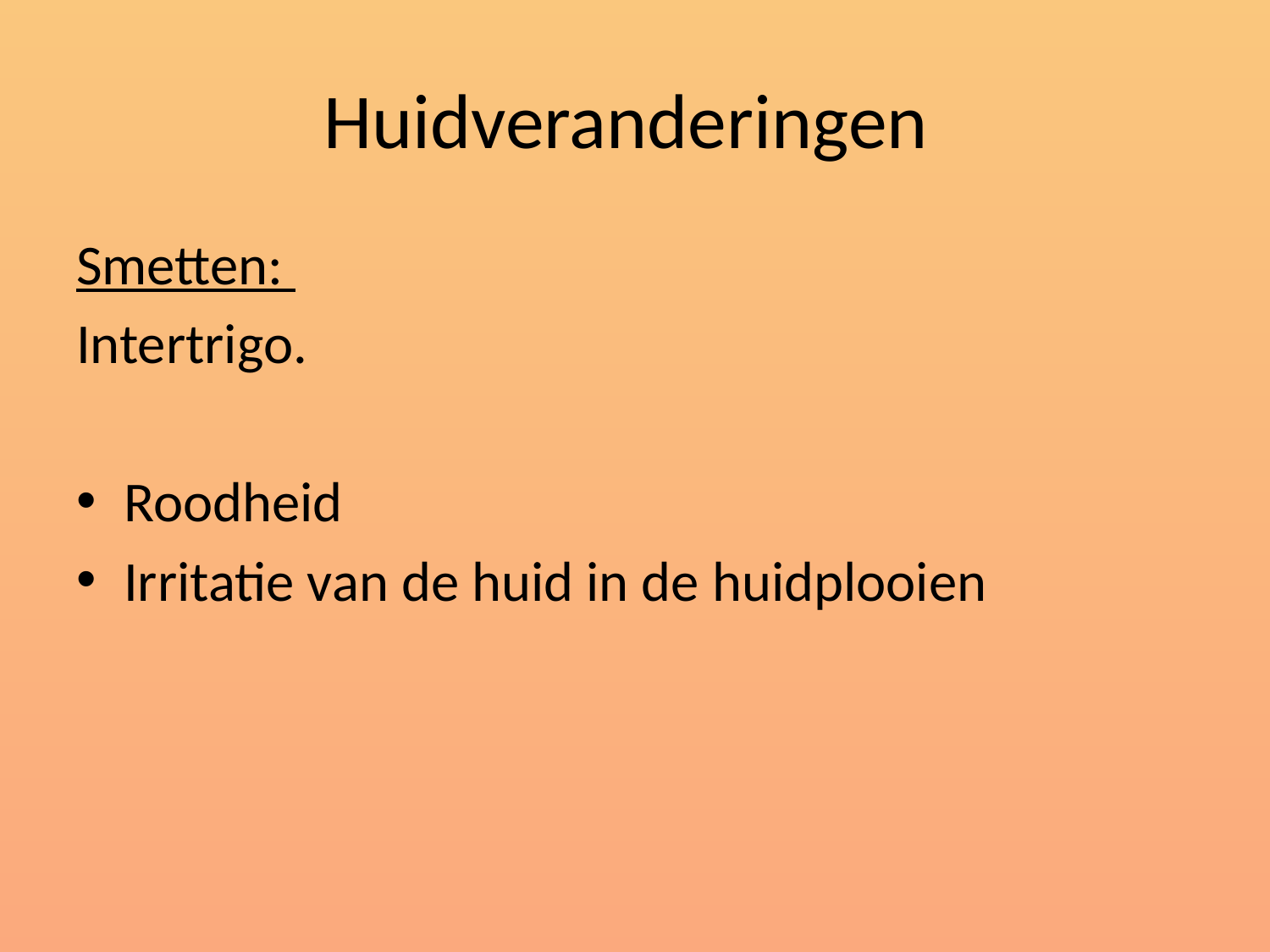

# Huidveranderingen
Smetten:
Intertrigo.

Roodheid
Irritatie van de huid in de huidplooien